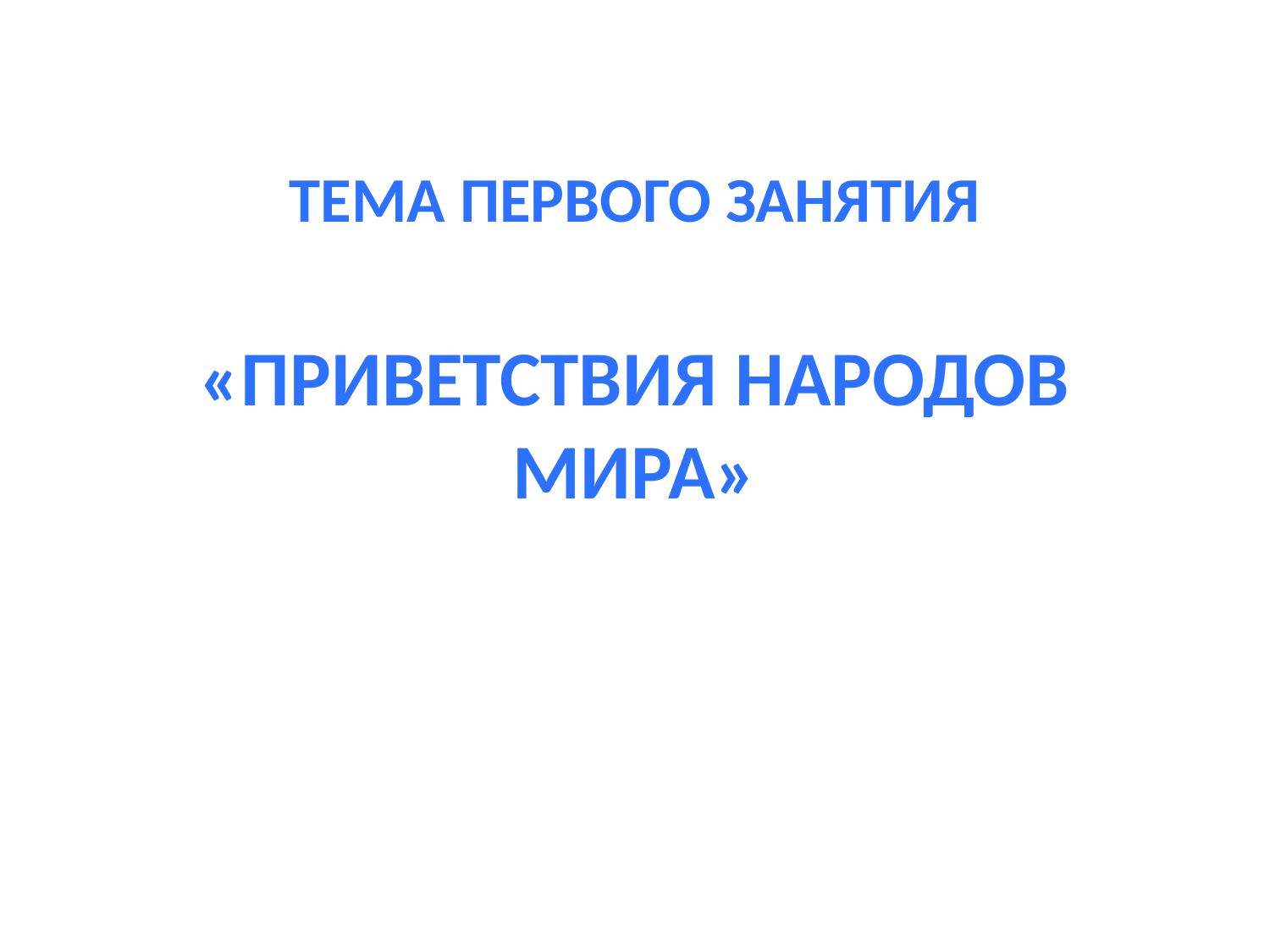

# ТЕМА ПЕРВОГО ЗАНЯТИЯ «ПРИВЕТСТВИЯ НАРОДОВ МИРА»